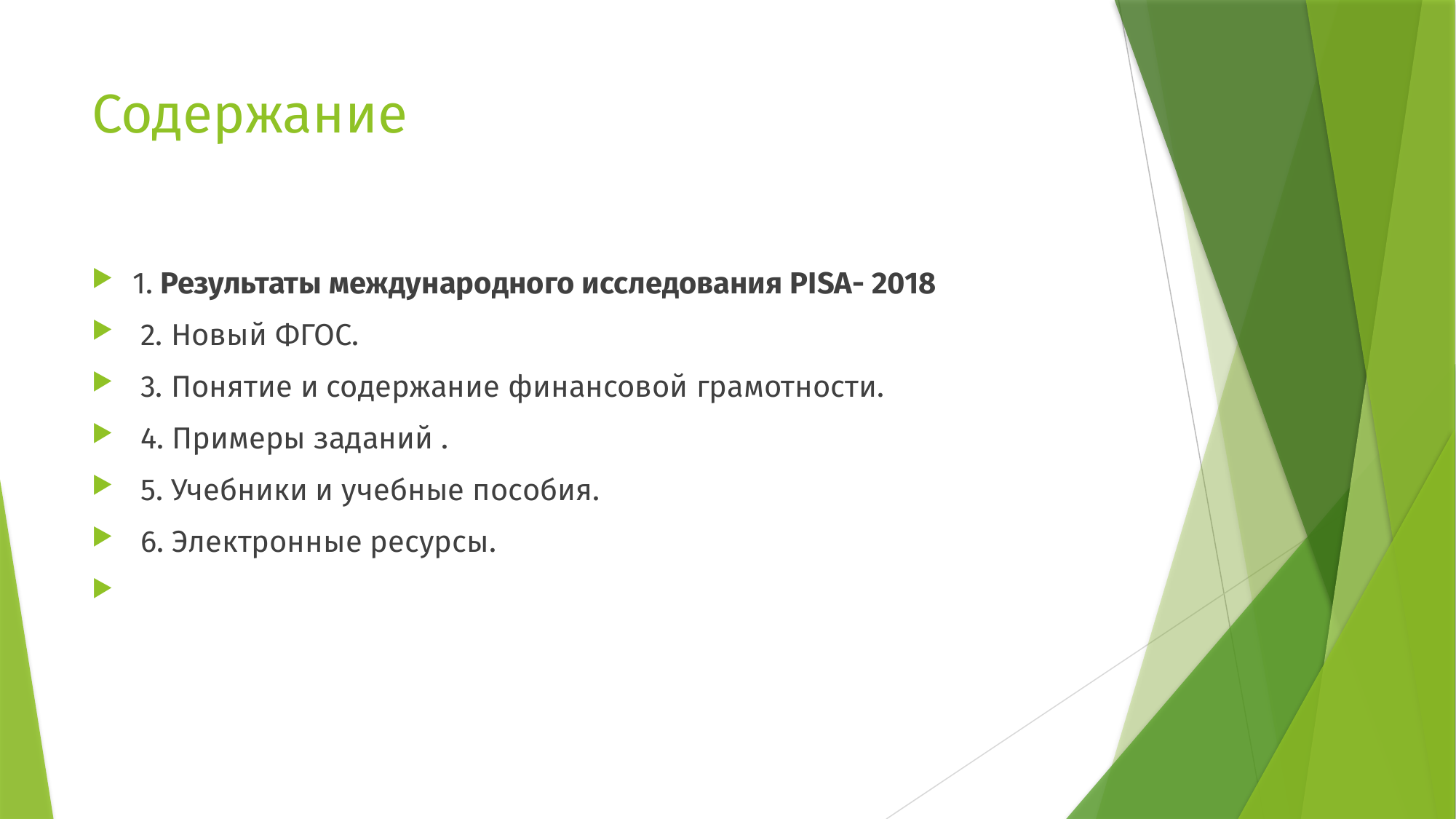

# Содержание
1. Результаты международного исследования PISA- 2018
 2. Новый ФГОС.
 3. Понятие и содержание финансовой грамотности.
 4. Примеры заданий .
 5. Учебники и учебные пособия.
 6. Электронные ресурсы.